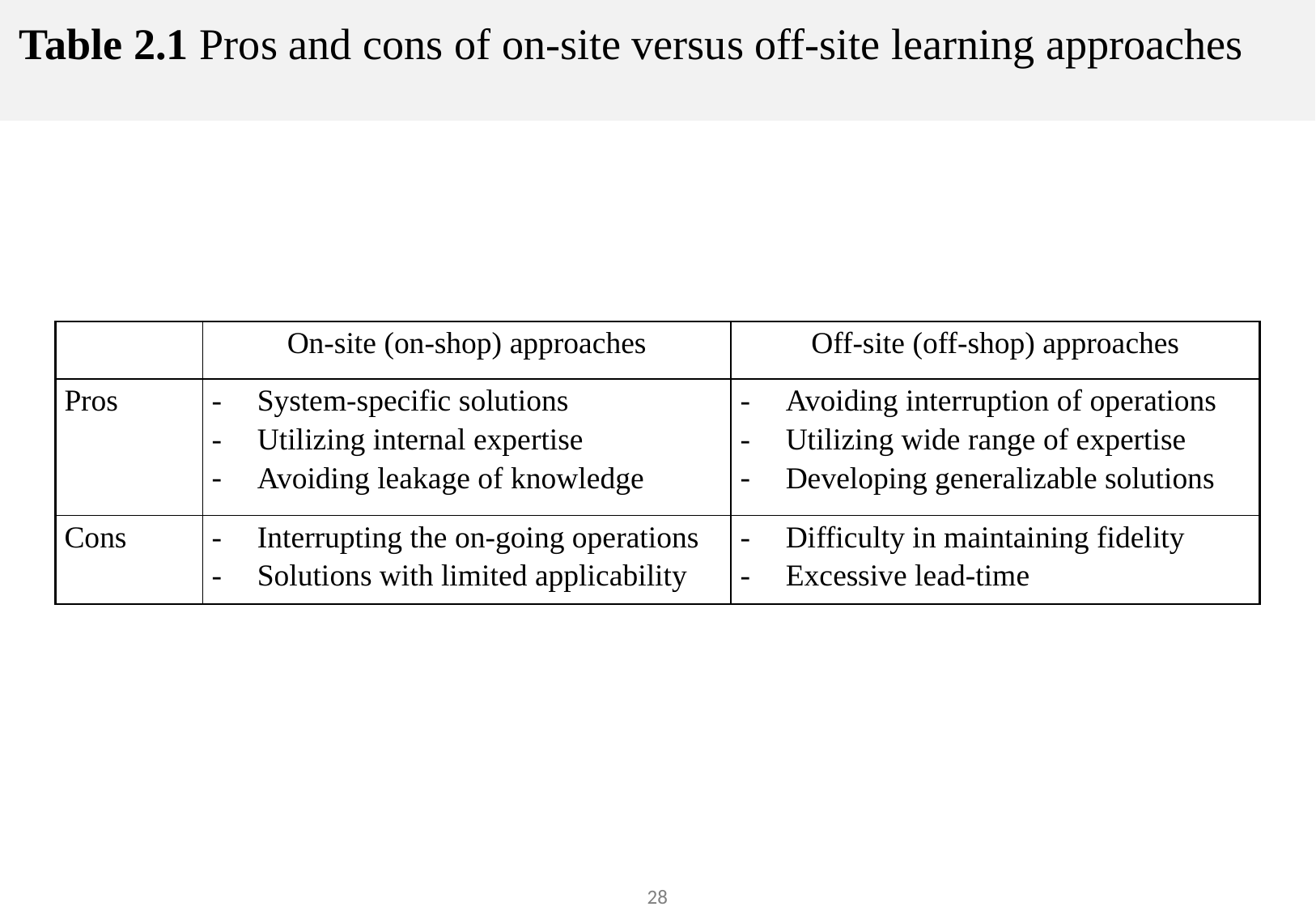

Table 2.1 Pros and cons of on-site versus off-site learning approaches
|  | On-site (on-shop) approaches | Off-site (off-shop) approaches |
| --- | --- | --- |
| Pros | System-specific solutions Utilizing internal expertise Avoiding leakage of knowledge | Avoiding interruption of operations Utilizing wide range of expertise Developing generalizable solutions |
| Cons | Interrupting the on-going operations Solutions with limited applicability | Difficulty in maintaining fidelity Excessive lead-time |